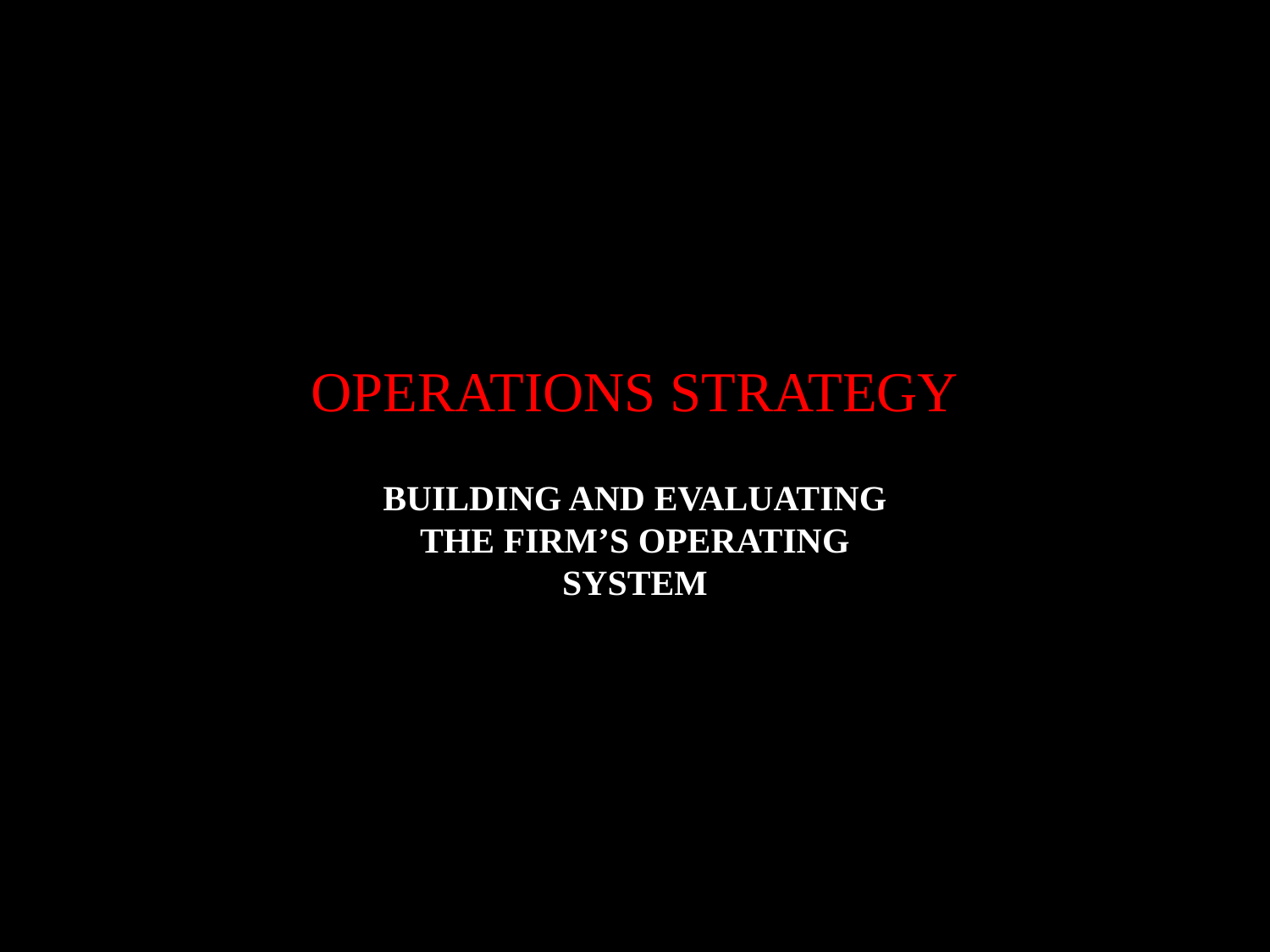

# Operations Strategy
Building and Evaluating the Firm’s Operating System